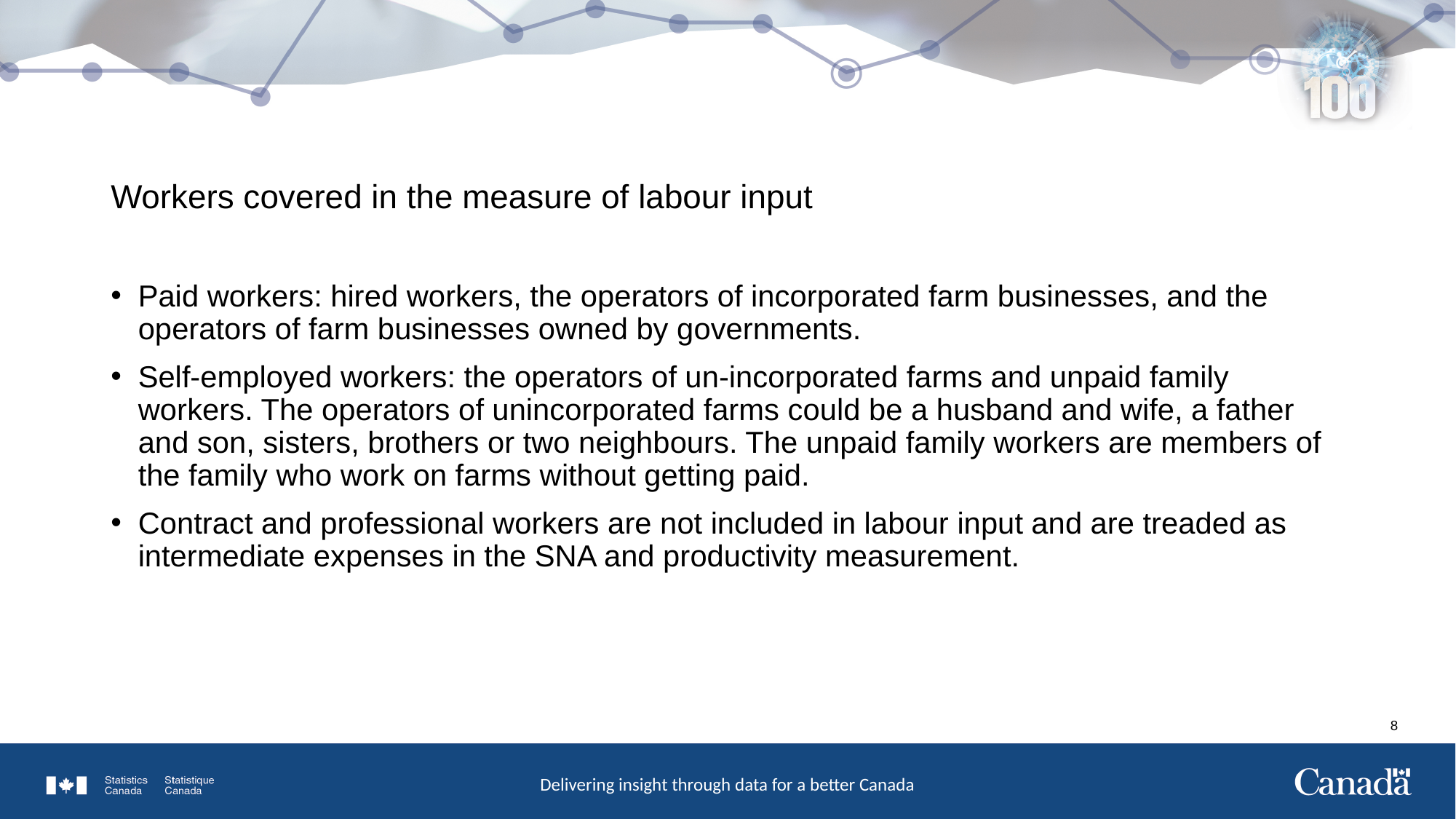

# Workers covered in the measure of labour input
Paid workers: hired workers, the operators of incorporated farm businesses, and the operators of farm businesses owned by governments.
Self-employed workers: the operators of un-incorporated farms and unpaid family workers. The operators of unincorporated farms could be a husband and wife, a father and son, sisters, brothers or two neighbours. The unpaid family workers are members of the family who work on farms without getting paid.
Contract and professional workers are not included in labour input and are treaded as intermediate expenses in the SNA and productivity measurement.
8